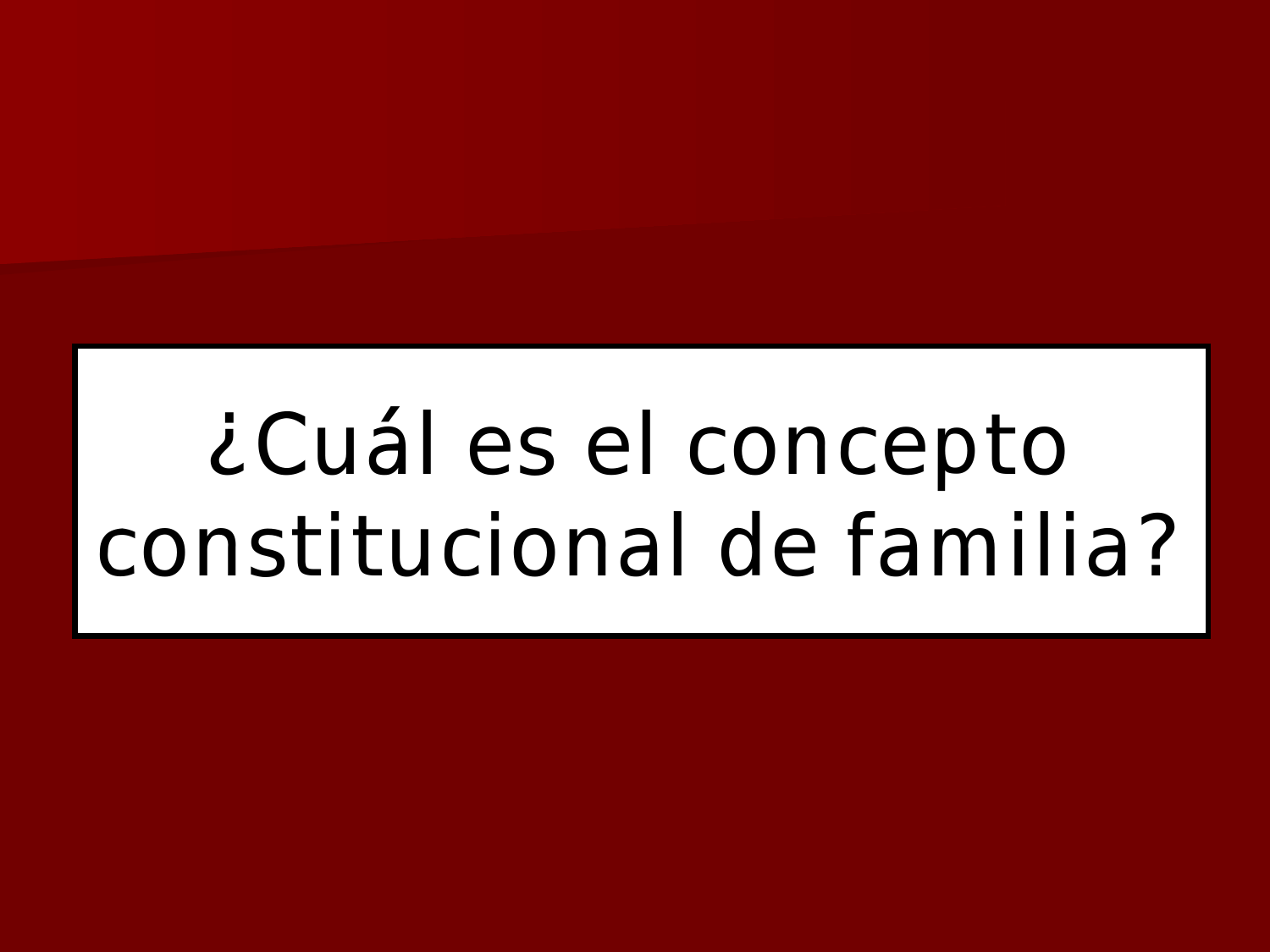

# ¿Cuál es el concepto constitucional de familia?